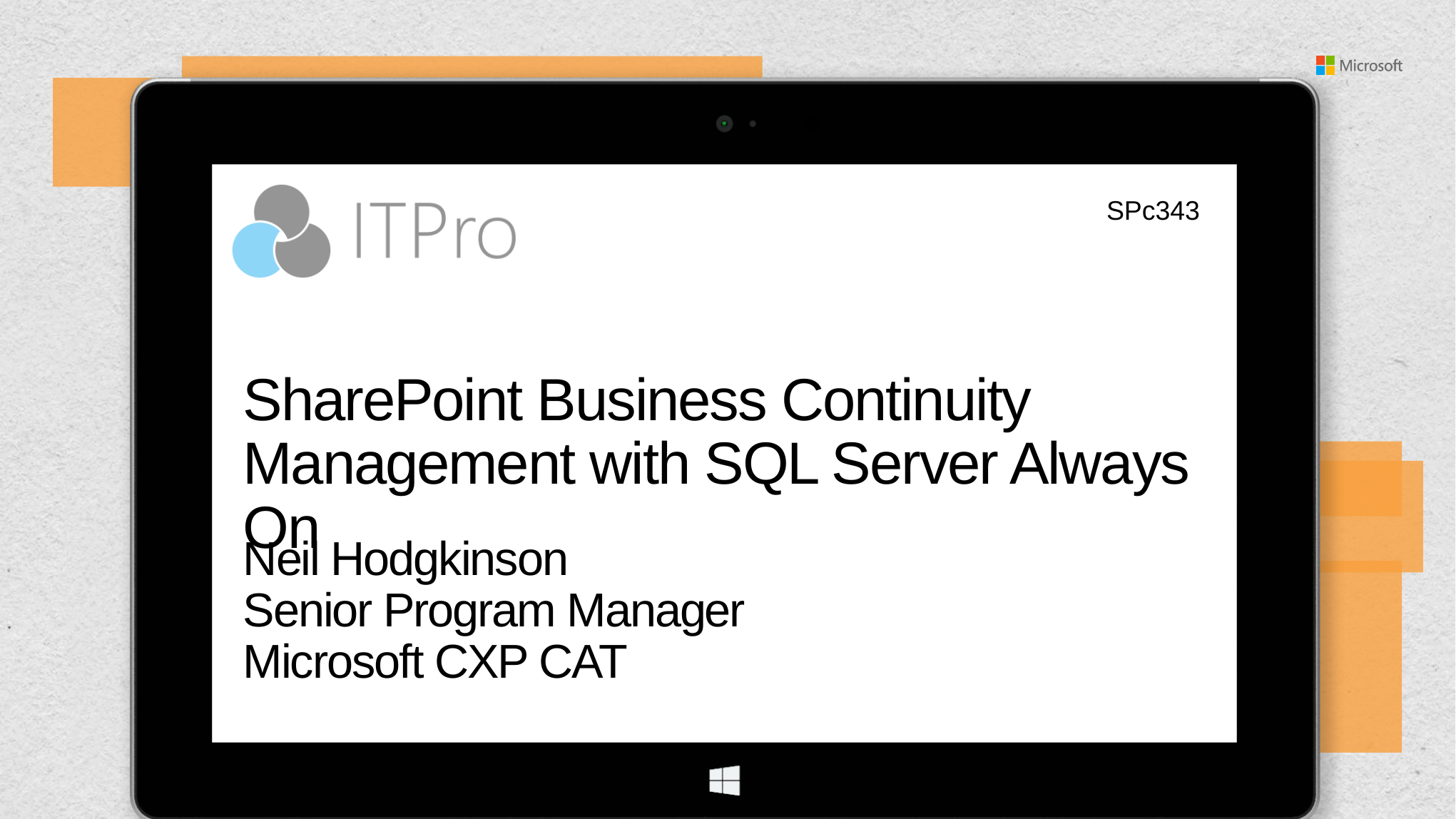

SPc343
# SharePoint Business Continuity Management with SQL Server Always On
Neil Hodgkinson
Senior Program Manager
Microsoft CXP CAT